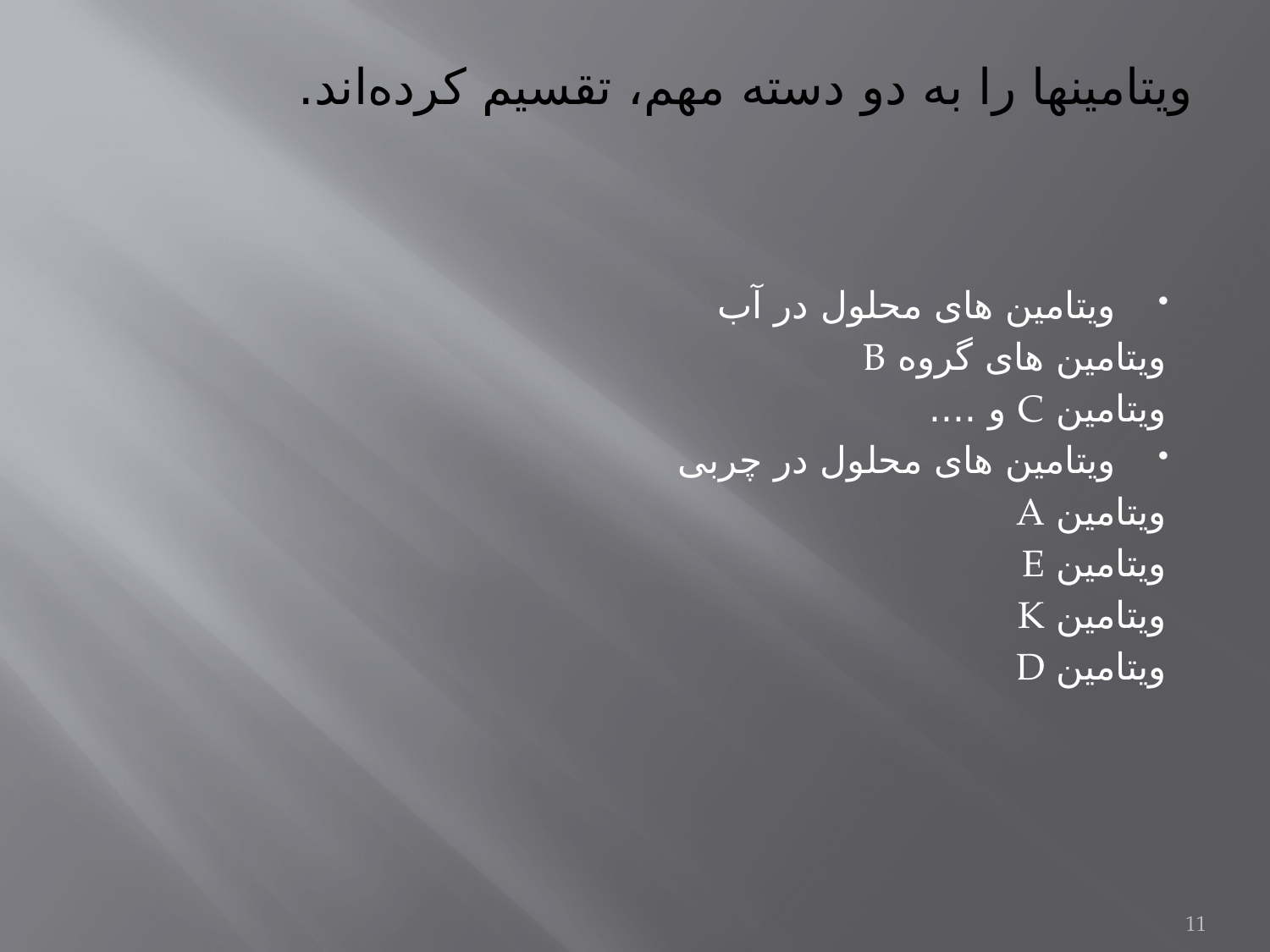

# ویتامینها را به دو دسته مهم، تقسیم کرده‌اند.
ویتامین های محلول در آب
ویتامین های گروه B
ویتامین C و ....
ویتامین های محلول در چربی
ویتامین A
ویتامین E
ویتامین K
ویتامین D

11